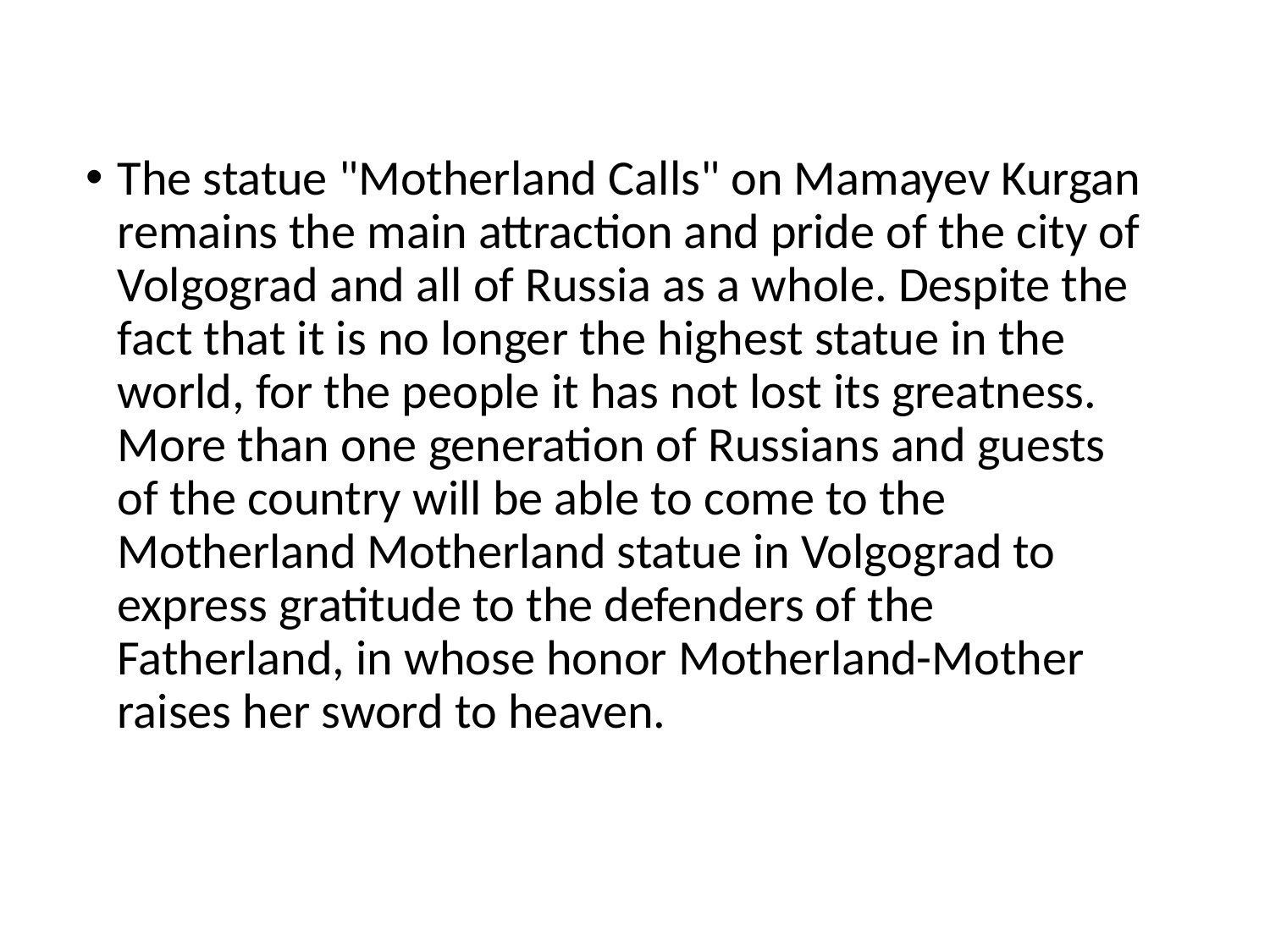

The statue "Motherland Calls" on Mamayev Kurgan remains the main attraction and pride of the city of Volgograd and all of Russia as a whole. Despite the fact that it is no longer the highest statue in the world, for the people it has not lost its greatness. More than one generation of Russians and guests of the country will be able to come to the Motherland Motherland statue in Volgograd to express gratitude to the defenders of the Fatherland, in whose honor Motherland-Mother raises her sword to heaven.